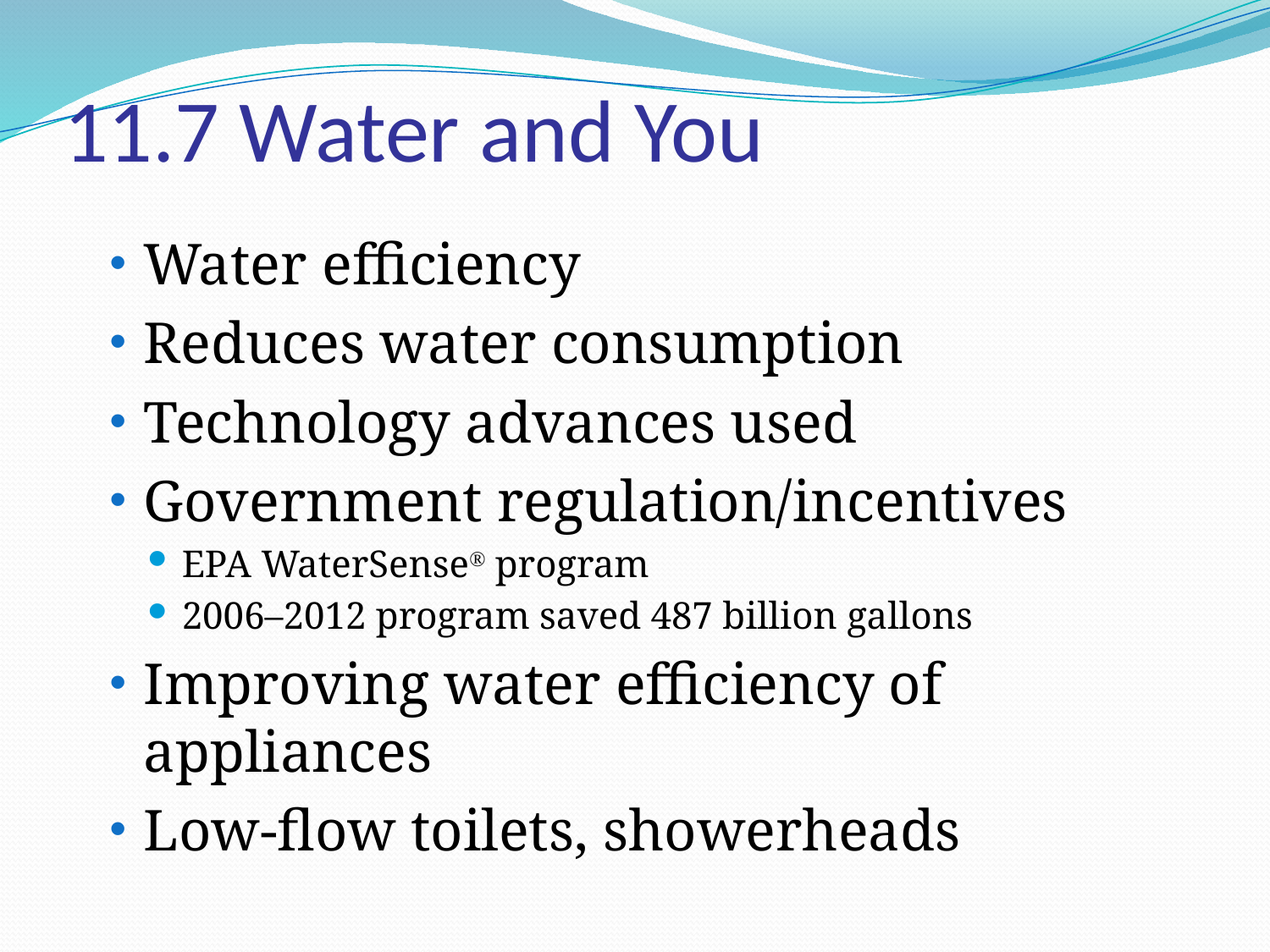

# 11.7 Water and You
Water efficiency
Reduces water consumption
Technology advances used
Government regulation/incentives
EPA WaterSense® program
2006–2012 program saved 487 billion gallons
Improving water efficiency of appliances
Low-flow toilets, showerheads